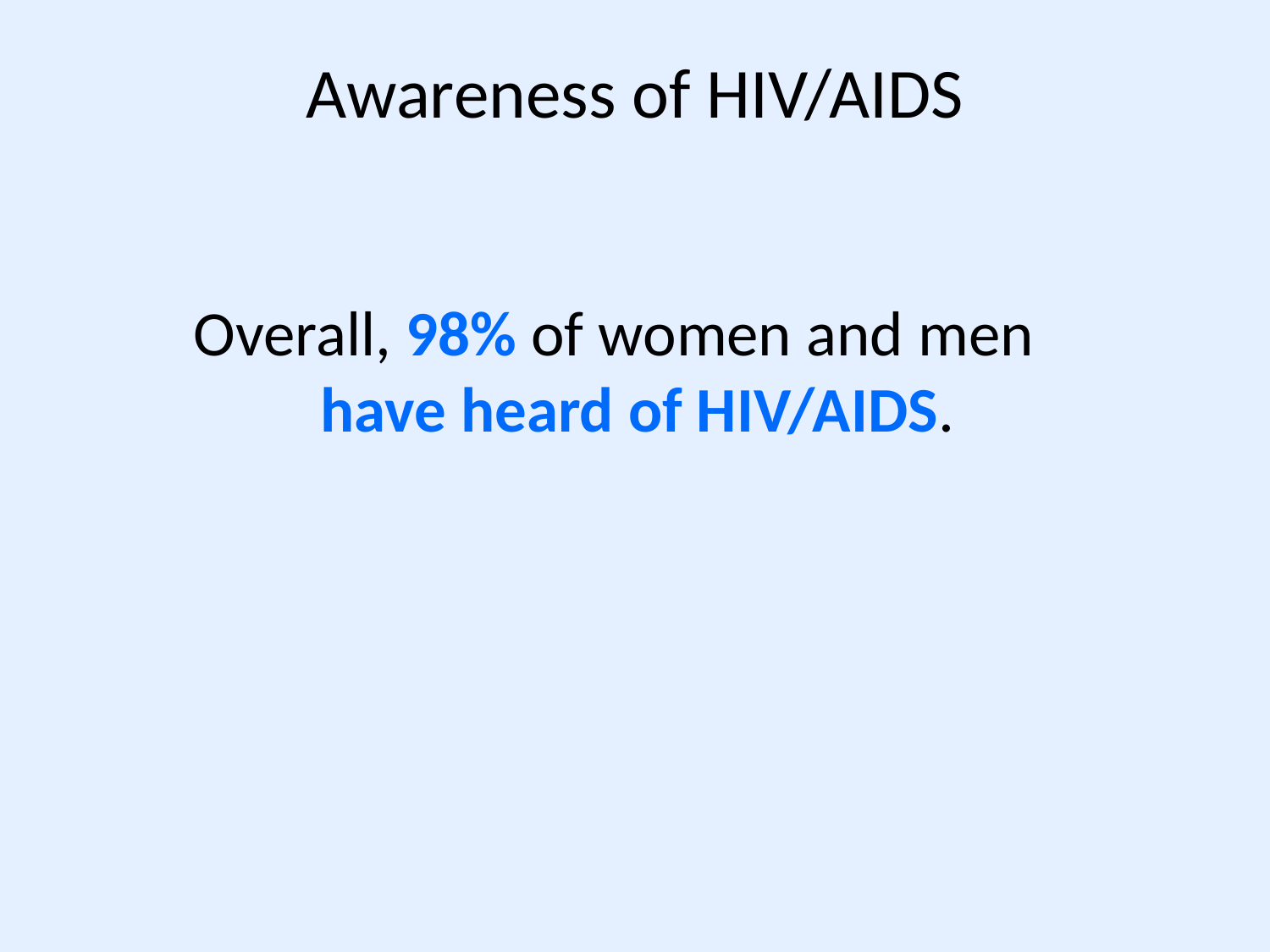

# Awareness of HIV/AIDS
Overall, 98% of women and men have heard of HIV/AIDS.